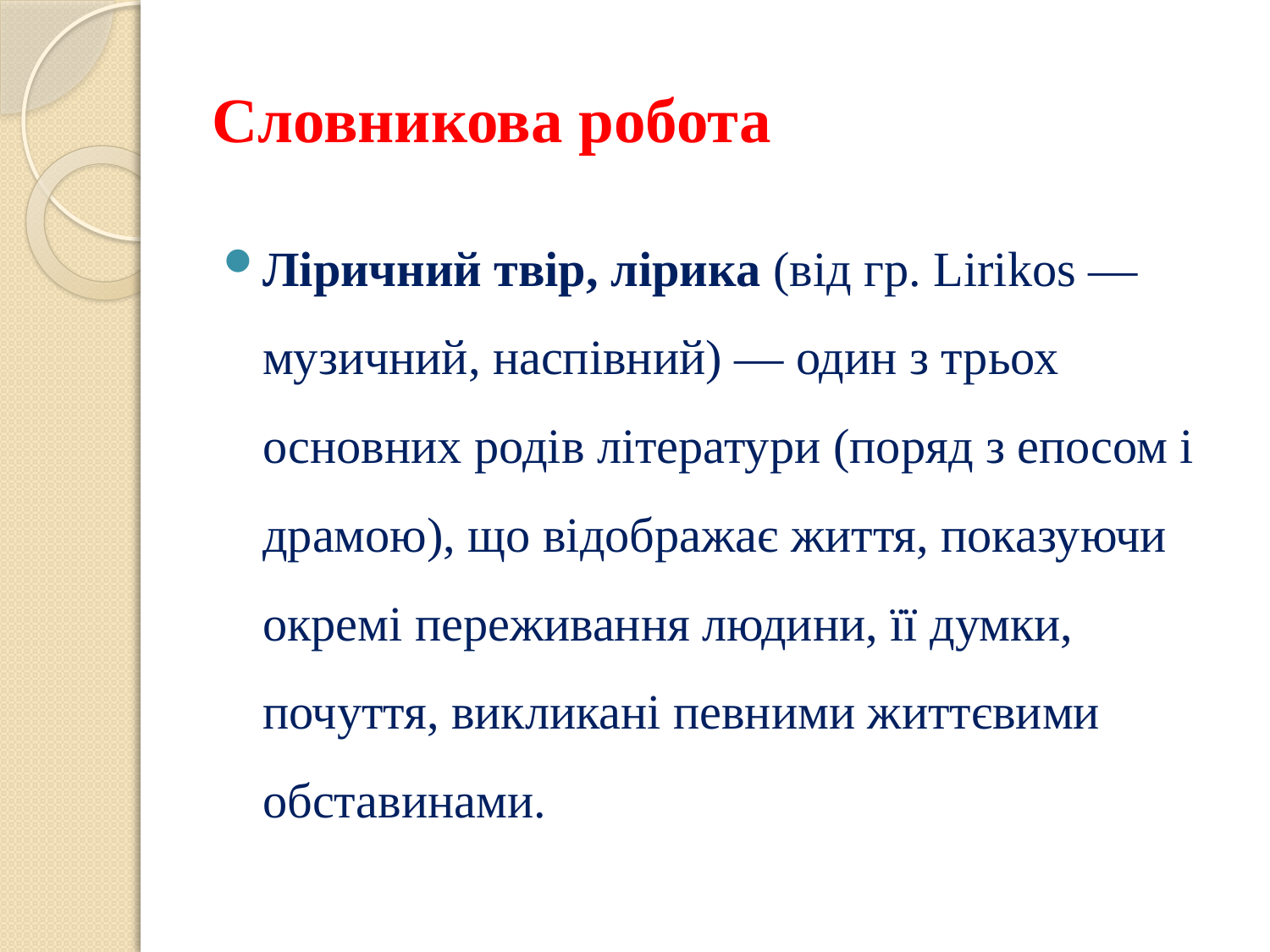

# Словникова робота
Ліричний твір, лірика (від гр. Lirikos — музичний, наспівний) — один з трьох основних родів літератури (поряд з епосом і драмою), що відображає життя, показуючи окремі переживання людини, її думки, почуття, викликані певними життєвими обставинами.